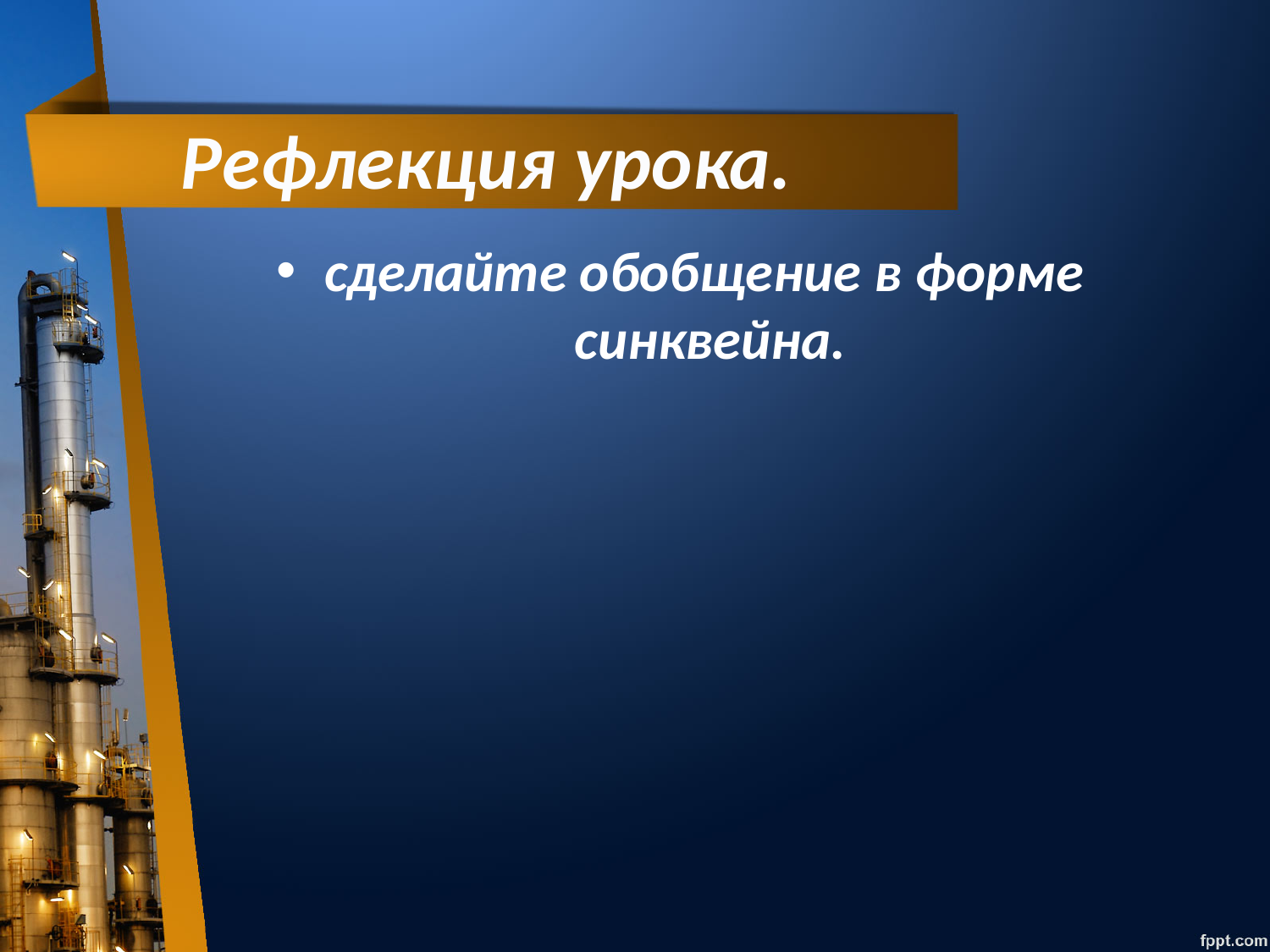

# Рефлекция урока.
сделайте обобщение в форме  синквейна.